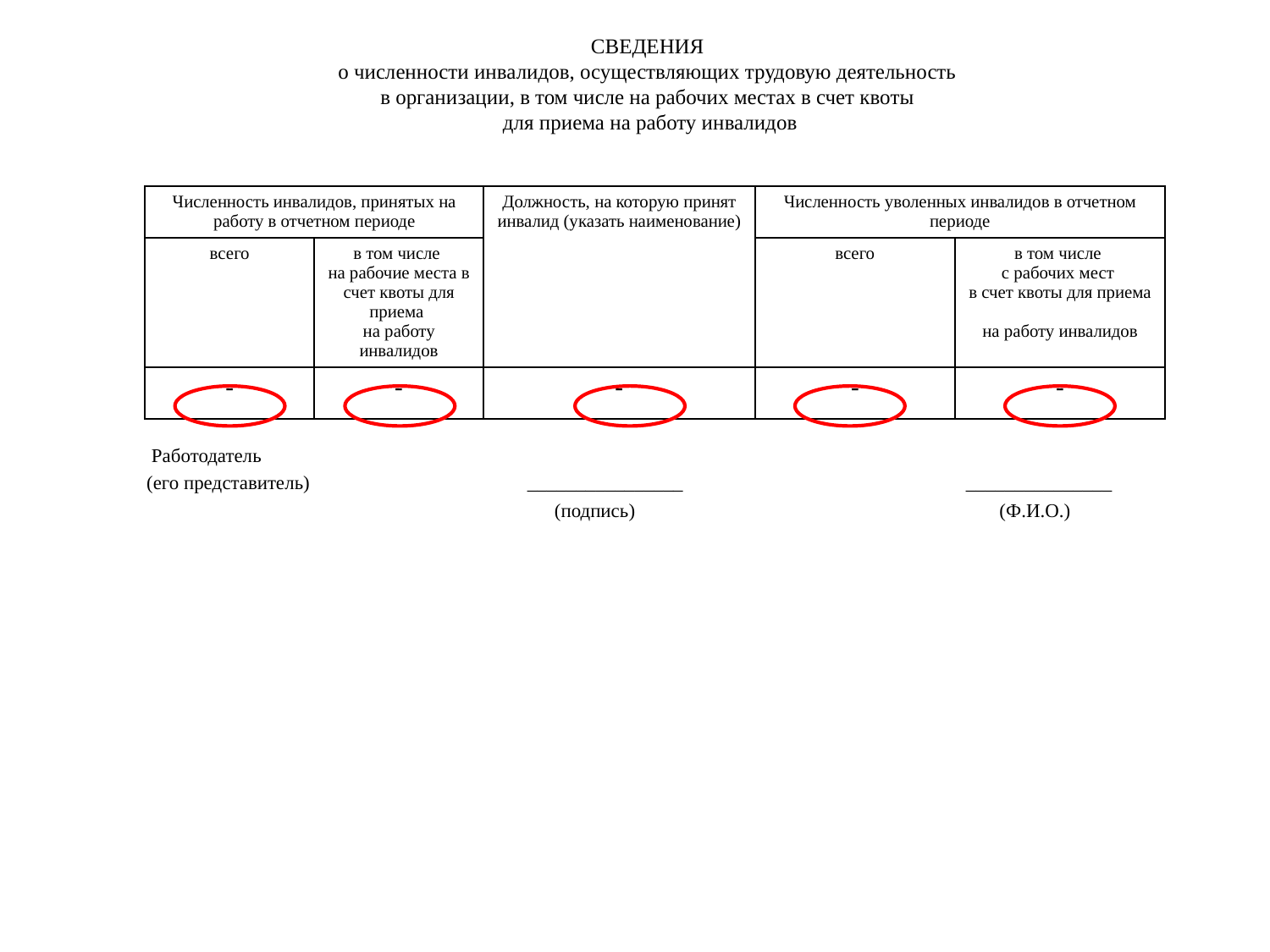

# СВЕДЕНИЯ о численности инвалидов, осуществляющих трудовую деятельность в организации, в том числе на рабочих местах в счет квоты для приема на работу инвалидов

         Работодатель
        (его представитель)		        ________________	                                              _______________
                                                                   (подпись)                                                                           (Ф.И.О.)

| Численность инвалидов, принятых на работу в отчетном периоде |  | Должность, на которую принят инвалид (указать наименование) | Численность уволенных инвалидов в отчетном периоде |  |
| --- | --- | --- | --- | --- |
| всего | в том числе на рабочие места в счет квоты для приема на работу инвалидов |  | всего | в том числе с рабочих мест в счет квоты для приема на работу инвалидов |
| - | - | - | - | - |